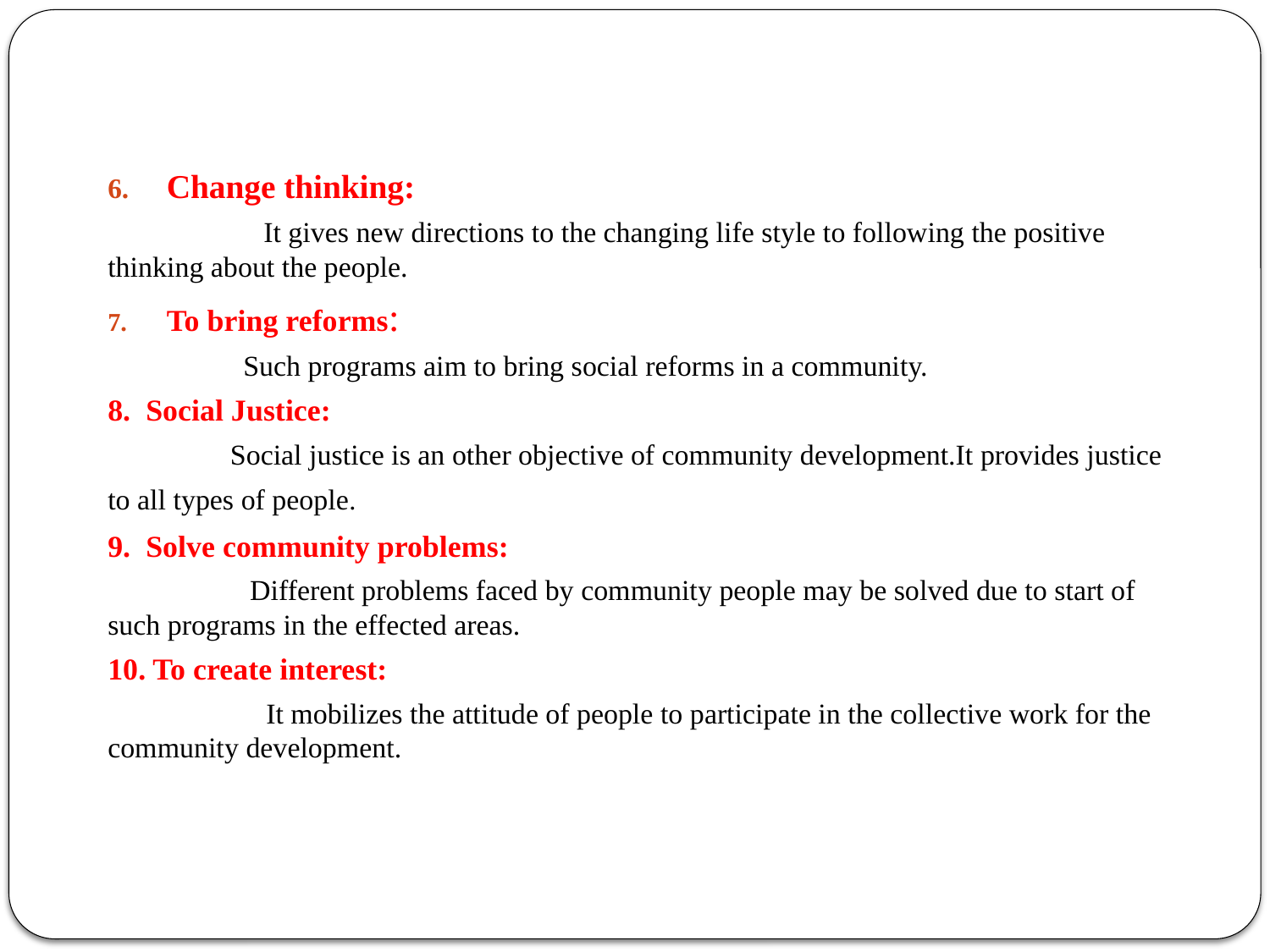

Change thinking:
                       It gives new directions to the changing life style to following the positive thinking about the people.
To bring reforms:
                    Such programs aim to bring social reforms in a community.
8.  Social Justice:
                 Social justice is an other objective of community development.It provides justice to all types of people.
9.  Solve community problems:
                     Different problems faced by community people may be solved due to start of such programs in the effected areas.
10. To create interest:
                      It mobilizes the attitude of people to participate in the collective work for the community development.